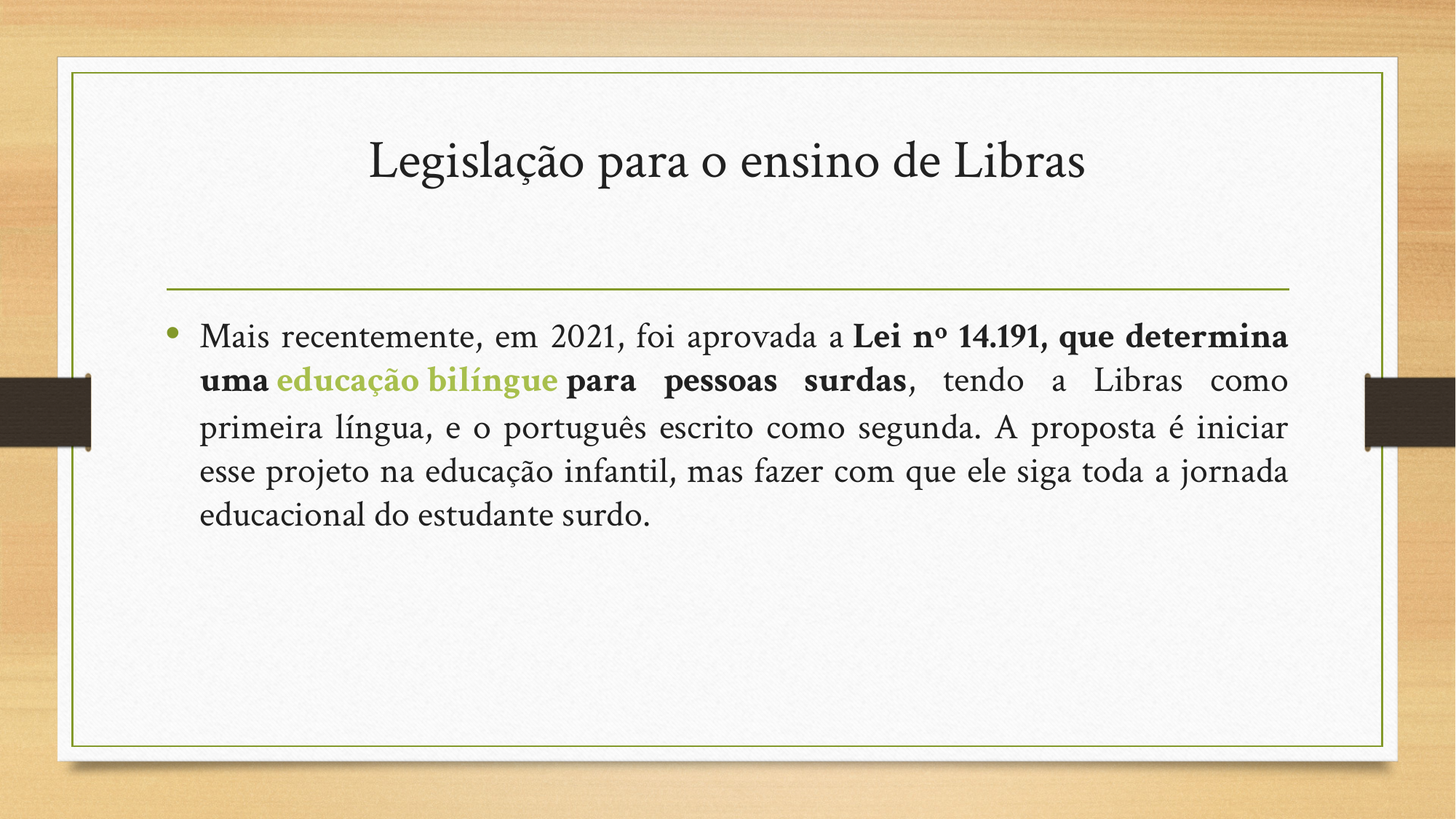

# Legislação para o ensino de Libras
Mais recentemente, em 2021, foi aprovada a Lei nº 14.191, que determina uma educação bilíngue para pessoas surdas, tendo a Libras como primeira língua, e o português escrito como segunda. A proposta é iniciar esse projeto na educação infantil, mas fazer com que ele siga toda a jornada educacional do estudante surdo.